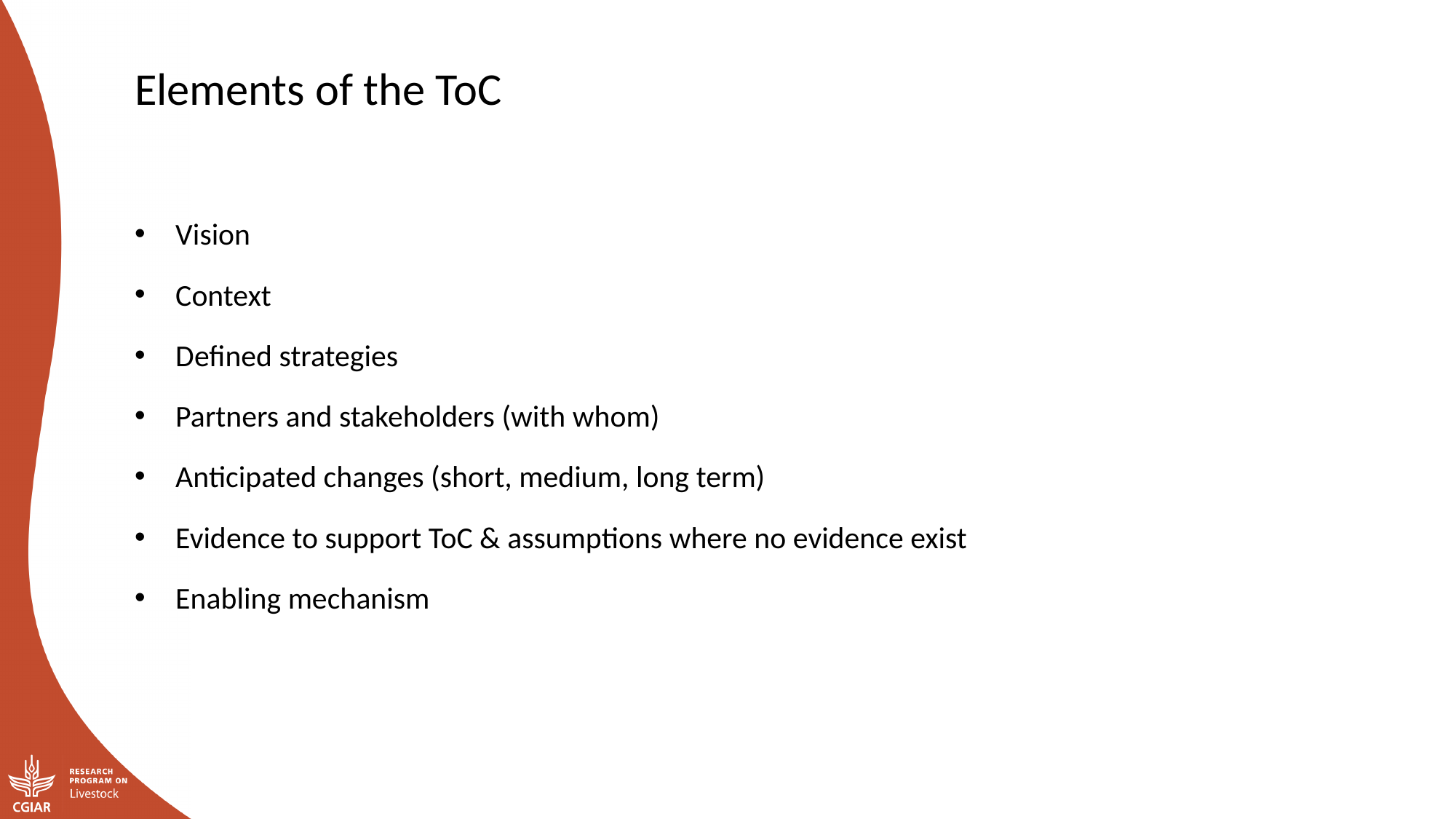

Elements of the ToC
Vision
Context
Defined strategies
Partners and stakeholders (with whom)
Anticipated changes (short, medium, long term)
Evidence to support ToC & assumptions where no evidence exist
Enabling mechanism